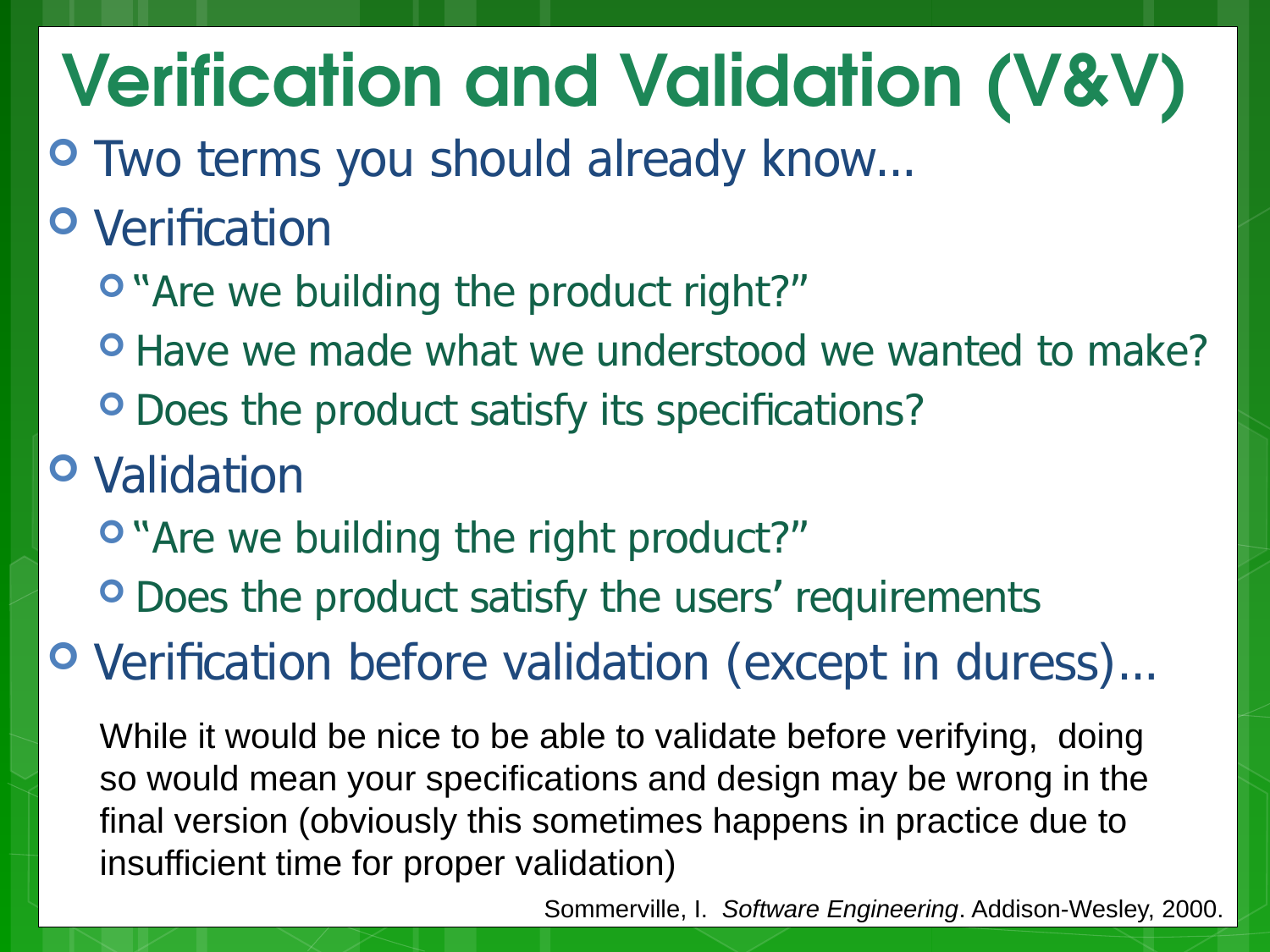

# Verification and Validation (V&V)
Two terms you should already know…
Verification
“Are we building the product right?”
Have we made what we understood we wanted to make?
Does the product satisfy its specifications?
Validation
“Are we building the right product?”
Does the product satisfy the users’ requirements
Verification before validation (except in duress)…
While it would be nice to be able to validate before verifying,  doing so would mean your specifications and design may be wrong in the final version (obviously this sometimes happens in practice due to insufficient time for proper validation)
Sommerville, I.  Software Engineering. Addison-Wesley, 2000.